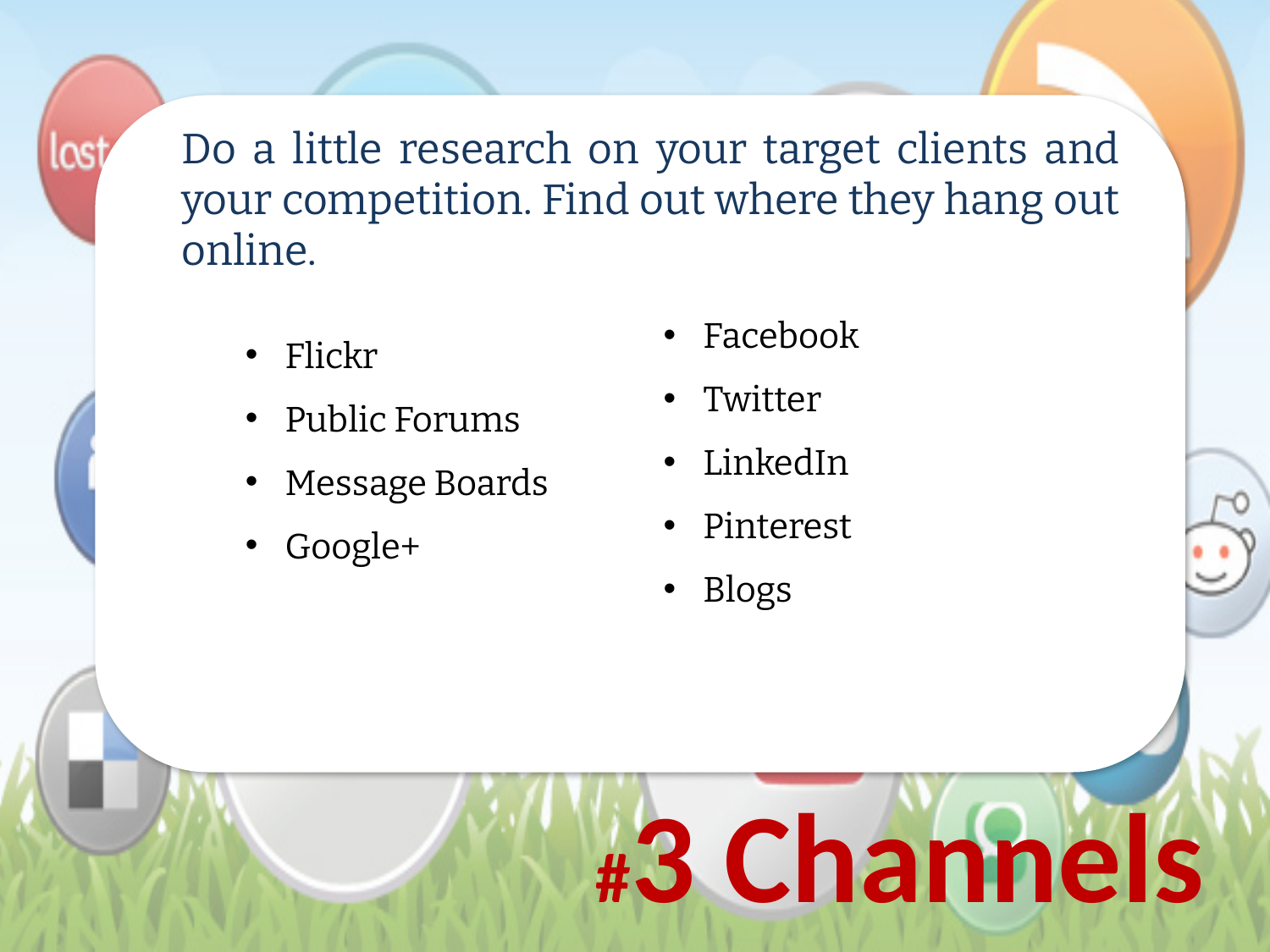

Do a little research on your target clients and your competition. Find out where they hang out online.

Flickr
Public Forums
Message Boards
Google+
Facebook
Twitter
LinkedIn
Pinterest
Blogs
#3 Channels